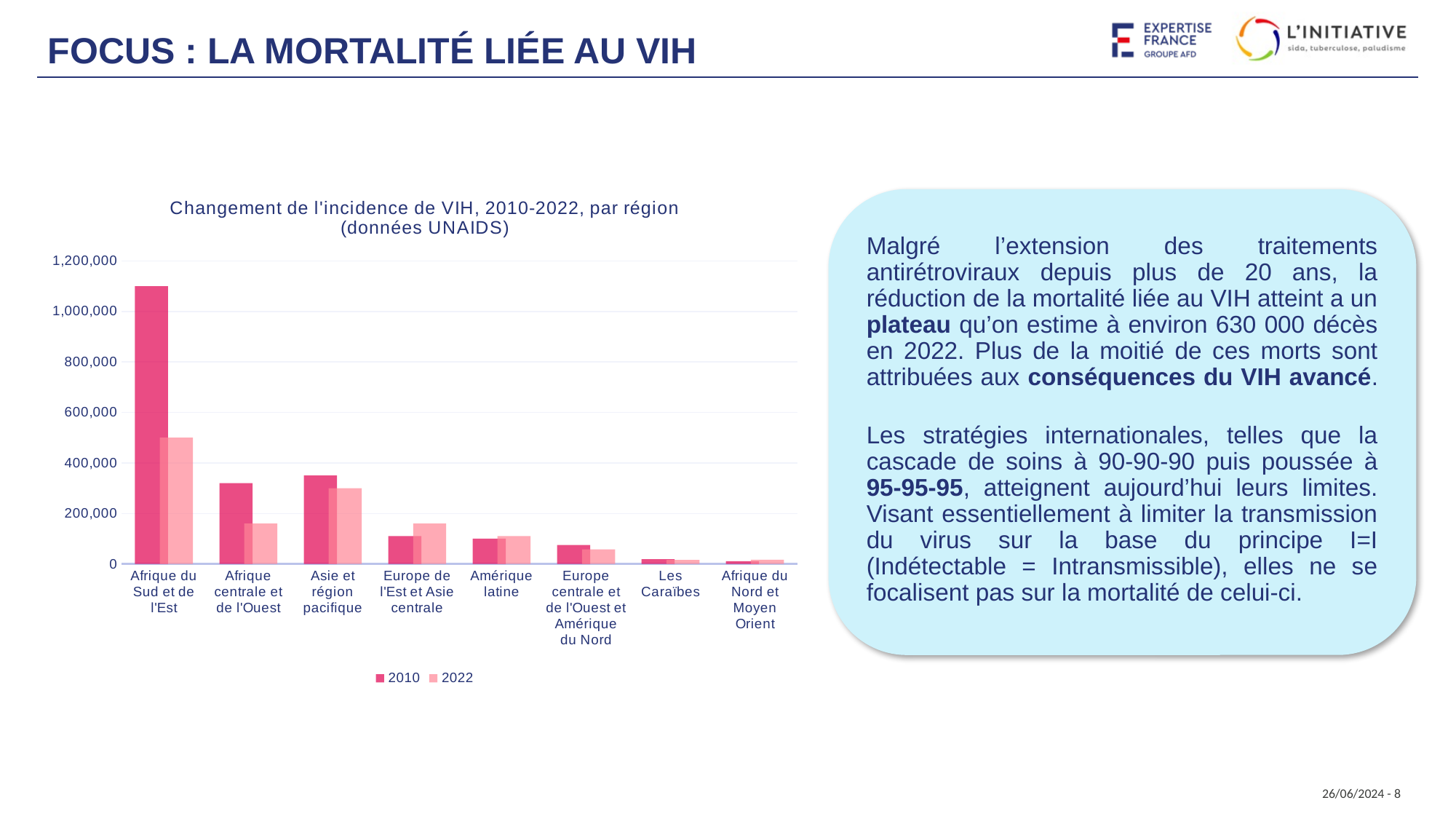

# Focus : La mortalité liée au vih

### Chart: Changement de l'incidence de VIH, 2010-2022, par région
(données UNAIDS)

| Category | 2010 | 2022 |
|---|---|---|
| Afrique du Sud et de l'Est | 1100000.0 | 500000.0 |
| Afrique centrale et de l'Ouest | 320000.0 | 160000.0 |
| Asie et région pacifique | 350000.0 | 300000.0 |
| Europe de l'Est et Asie centrale | 110000.0 | 160000.0 |
| Amérique latine | 100000.0 | 110000.0 |
| Europe centrale et de l'Ouest et Amérique du Nord | 75000.0 | 58000.0 |
| Les Caraïbes | 19000.0 | 16000.0 |
| Afrique du Nord et Moyen Orient | 11000.0 | 17000.0 |
Malgré l’extension des traitements antirétroviraux depuis plus de 20 ans, la réduction de la mortalité liée au VIH atteint a un plateau qu’on estime à environ 630 000 décès en 2022. Plus de la moitié de ces morts sont attribuées aux conséquences du VIH avancé.
Les stratégies internationales, telles que la cascade de soins à 90-90-90 puis poussée à 95-95-95, atteignent aujourd’hui leurs limites. Visant essentiellement à limiter la transmission du virus sur la base du principe I=I (Indétectable = Intransmissible), elles ne se focalisent pas sur la mortalité de celui-ci.
26/06/2024 - 8